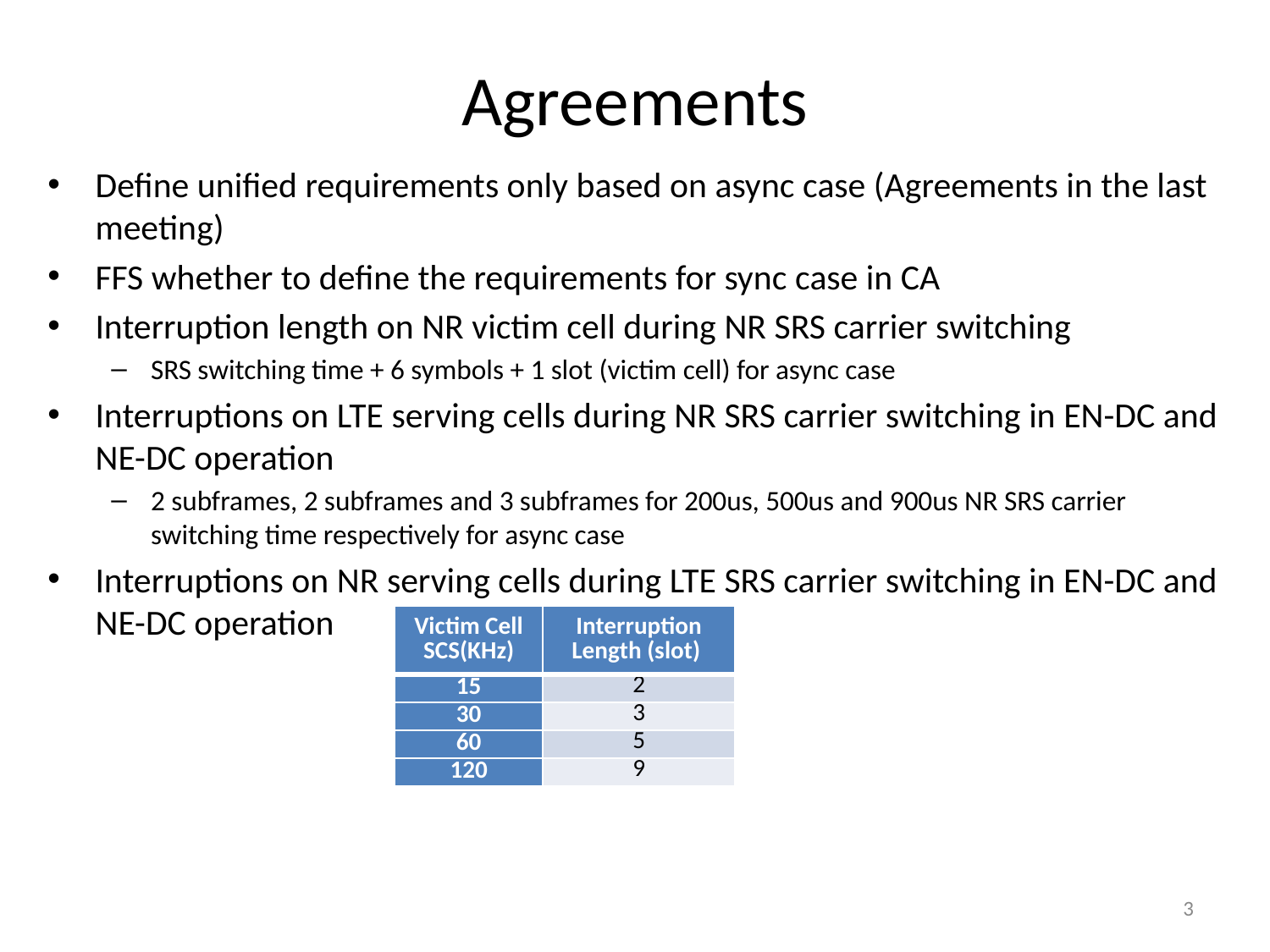

# Agreements
Define unified requirements only based on async case (Agreements in the last meeting)
FFS whether to define the requirements for sync case in CA
Interruption length on NR victim cell during NR SRS carrier switching
SRS switching time + 6 symbols + 1 slot (victim cell) for async case
Interruptions on LTE serving cells during NR SRS carrier switching in EN-DC and NE-DC operation
2 subframes, 2 subframes and 3 subframes for 200us, 500us and 900us NR SRS carrier switching time respectively for async case
Interruptions on NR serving cells during LTE SRS carrier switching in EN-DC and NE-DC operation

| Victim Cell SCS(KHz) | Interruption Length (slot) |
| --- | --- |
| 15 | 2 |
| 30 | 3 |
| 60 | 5 |
| 120 | 9 |
3